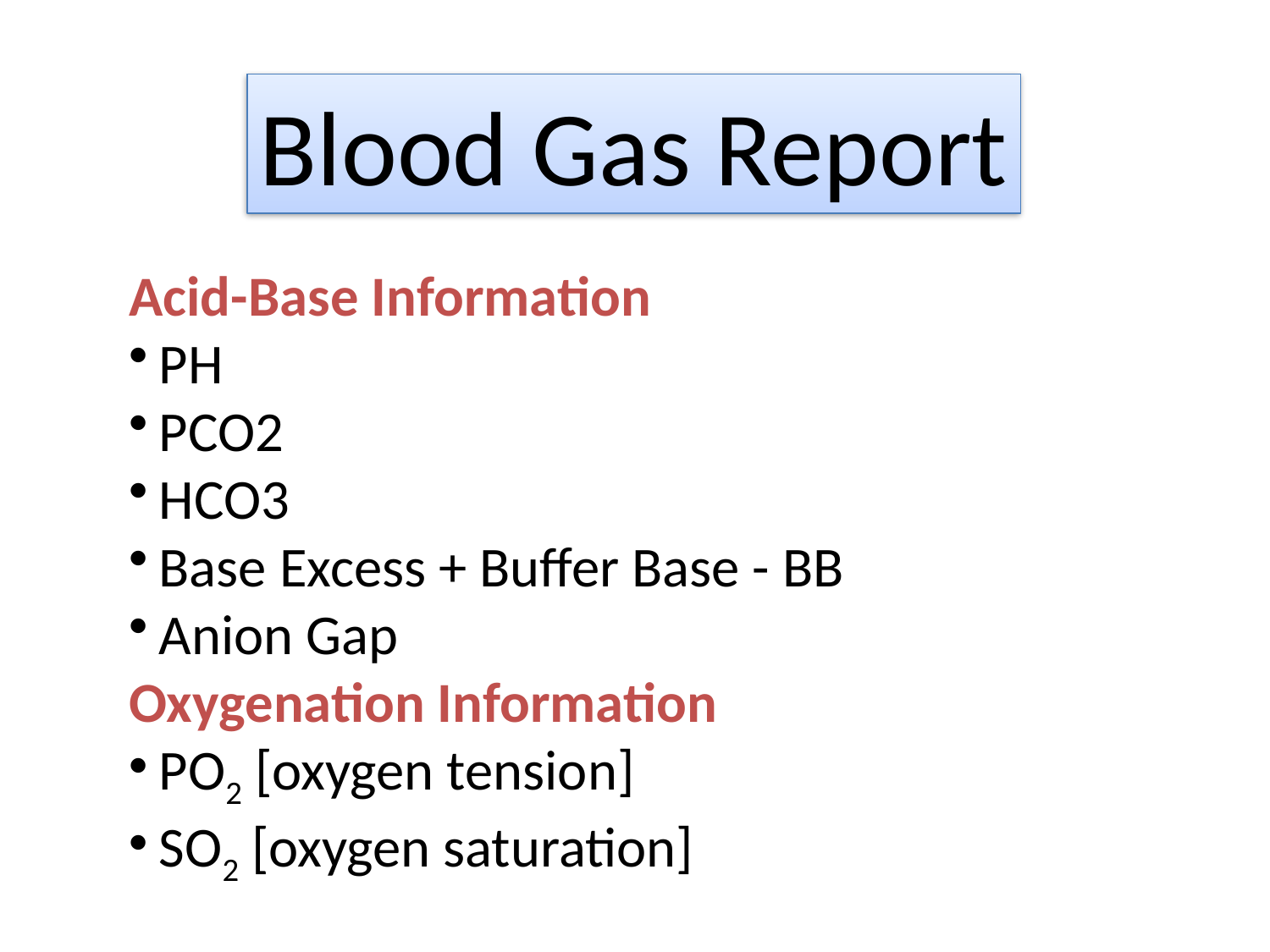

Blood Gas Report
Acid-Base Information
PH
PCO2
HCO3
Base Excess + Buffer Base - BB
Anion Gap
Oxygenation Information
PO2 [oxygen tension]
SO2 [oxygen saturation]